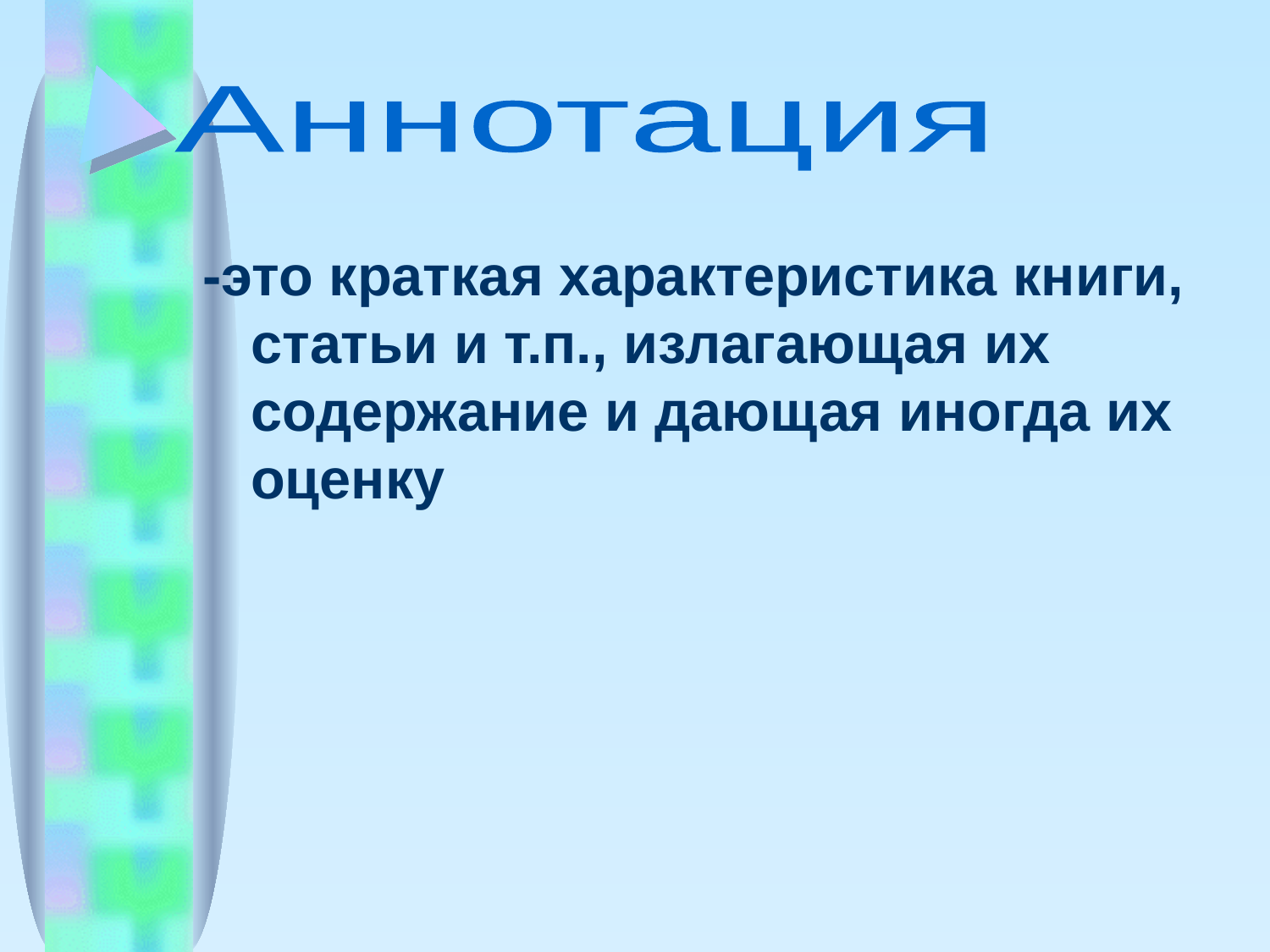

#
Аннотация
-это краткая характеристика книги, статьи и т.п., излагающая их содержание и дающая иногда их оценку